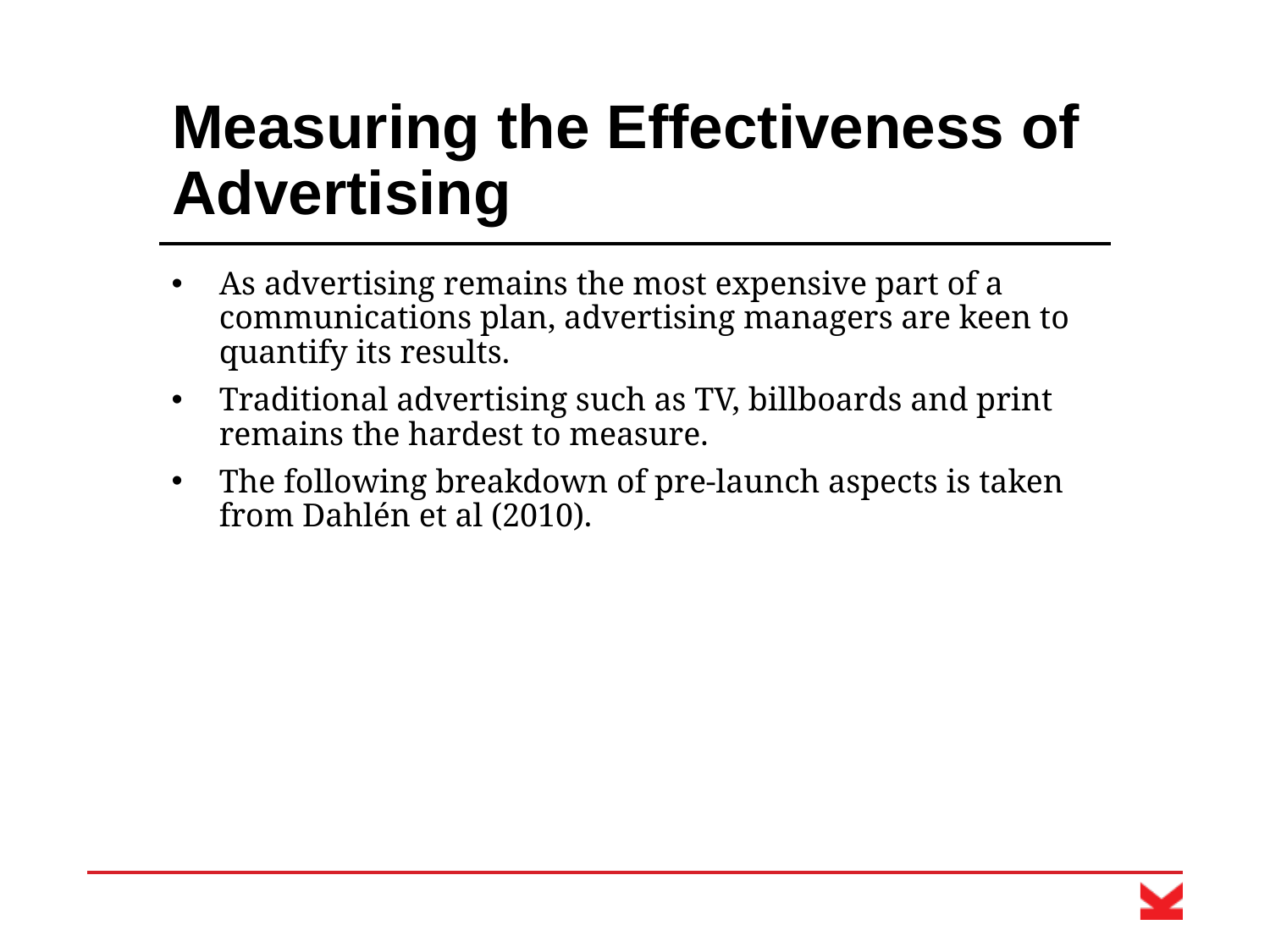

# Measuring the Effectiveness of Advertising
As advertising remains the most expensive part of a communications plan, advertising managers are keen to quantify its results.
Traditional advertising such as TV, billboards and print remains the hardest to measure.
The following breakdown of pre-launch aspects is taken from Dahlén et al (2010).